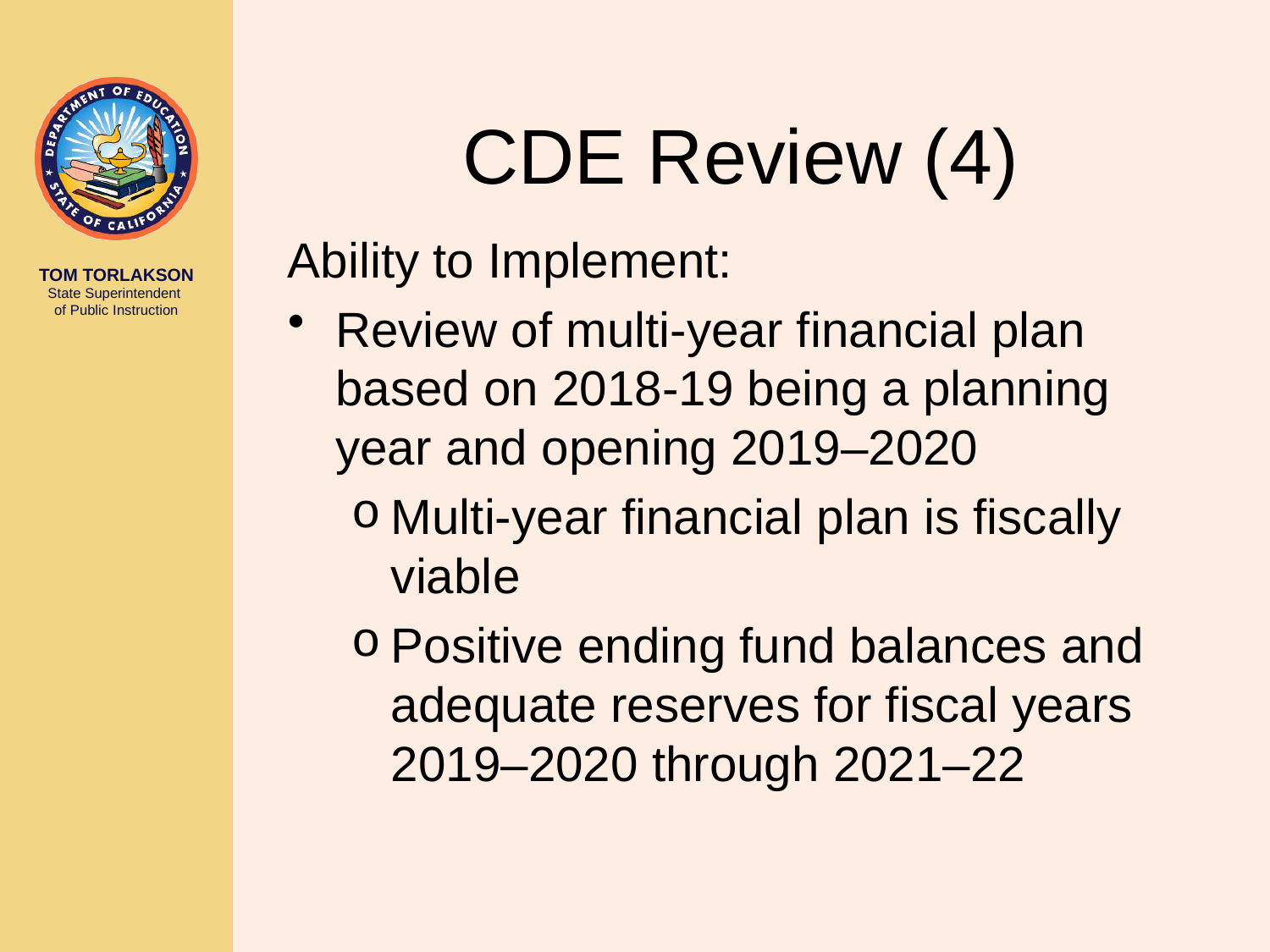

# CDE Review (4)
Ability to Implement:
Review of multi-year financial plan based on 2018-19 being a planning year and opening 2019–2020
Multi-year financial plan is fiscally viable
Positive ending fund balances and adequate reserves for fiscal years 2019–2020 through 2021–22